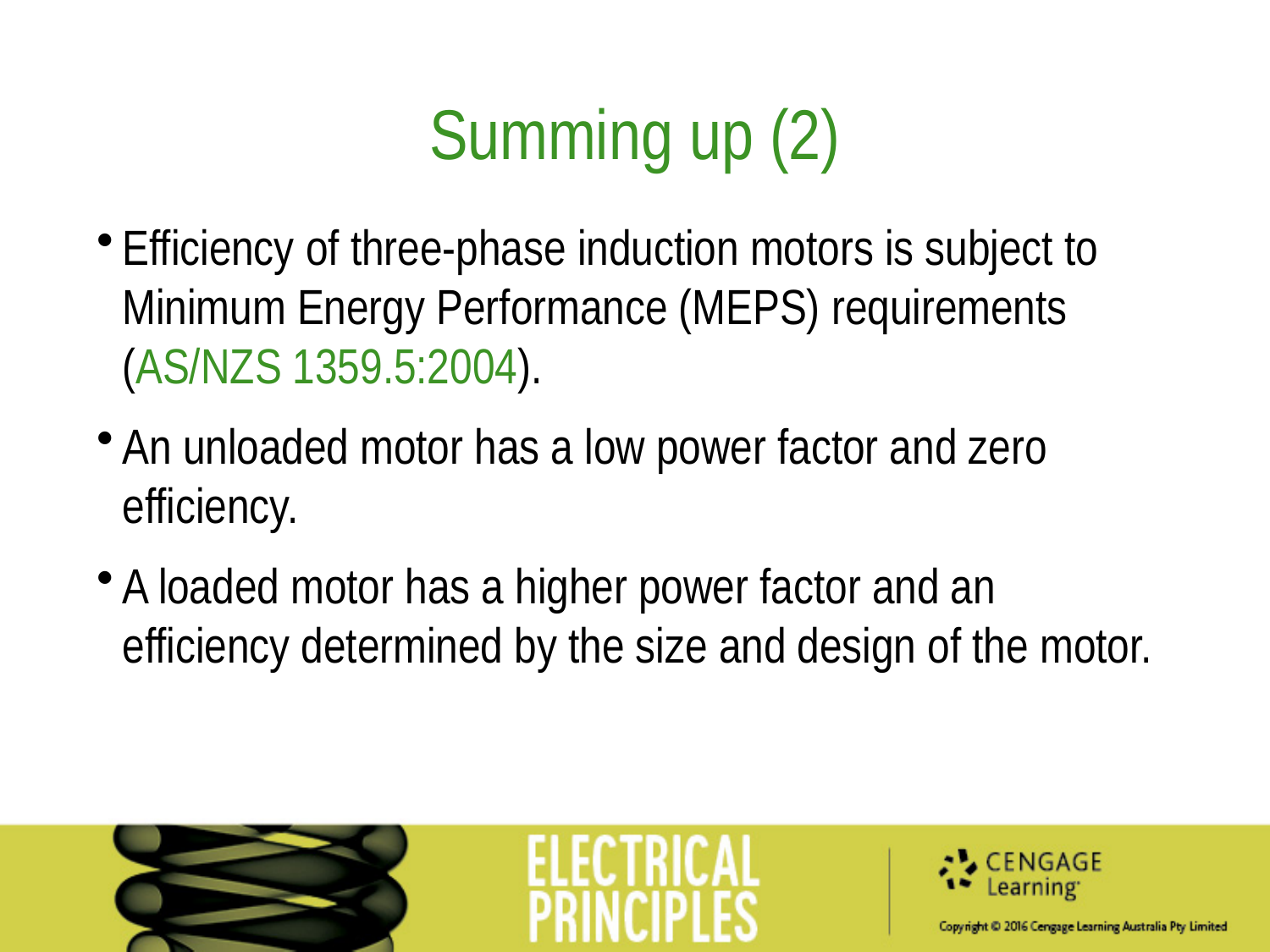

Summing up (2)
Efficiency of three-phase induction motors is subject to Minimum Energy Performance (MEPS) requirements (AS/NZS 1359.5:2004).
An unloaded motor has a low power factor and zero efficiency.
A loaded motor has a higher power factor and an efficiency determined by the size and design of the motor.